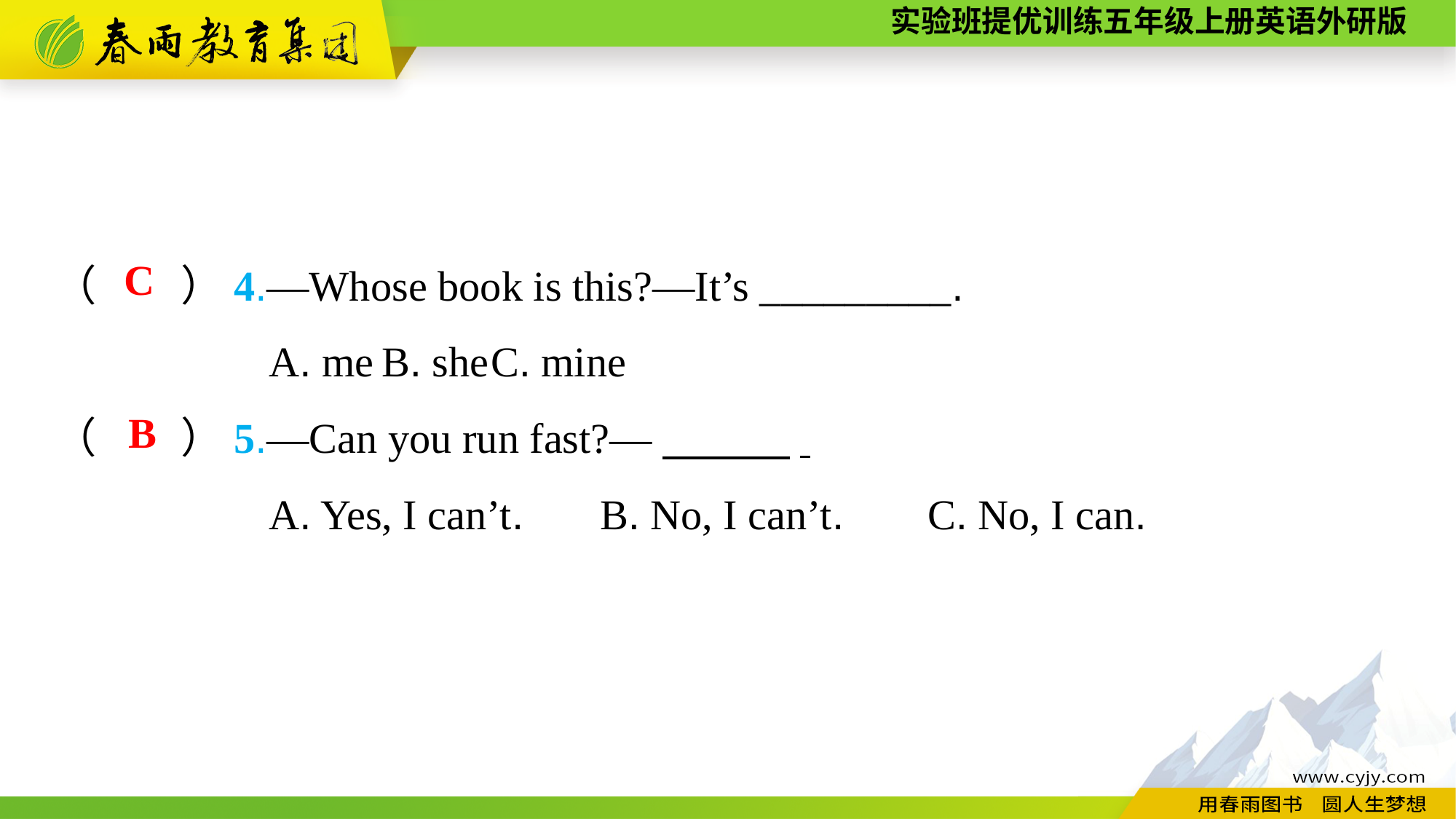

（　　）4.—Whose book is this?—It’s _________.
A. me	B. she	C. mine
（　　）5.—Can you run fast?—　　　.
A. Yes, I can’t.	B. No, I can’t.	C. No, I can.
C
B